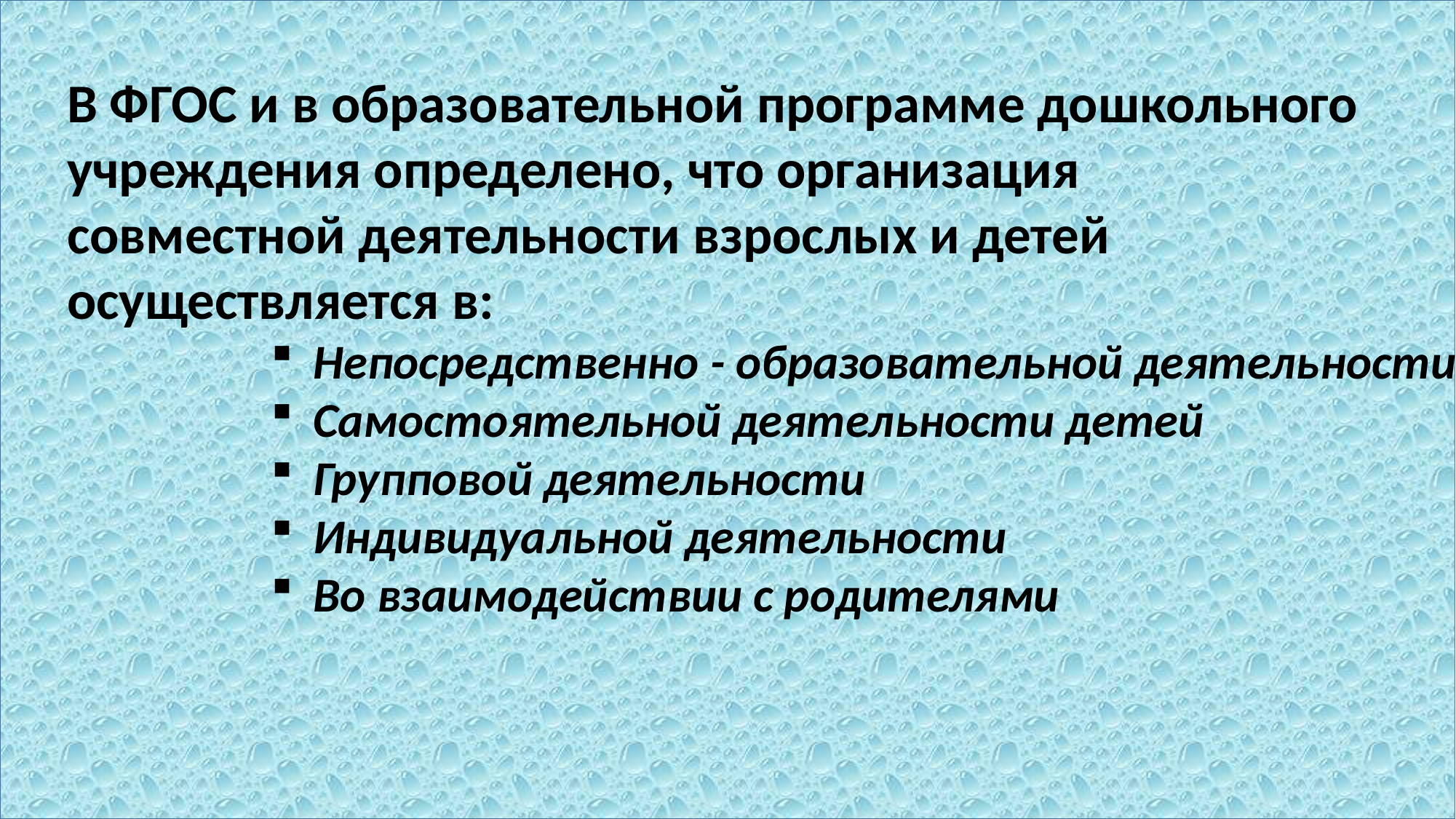

В ФГОС и в образовательной программе дошкольного
учреждения определено, что организация
совместной деятельности взрослых и детей
осуществляется в:
Непосредственно - образовательной деятельности
Самостоятельной деятельности детей
Групповой деятельности
Индивидуальной деятельности
Во взаимодействии с родителями